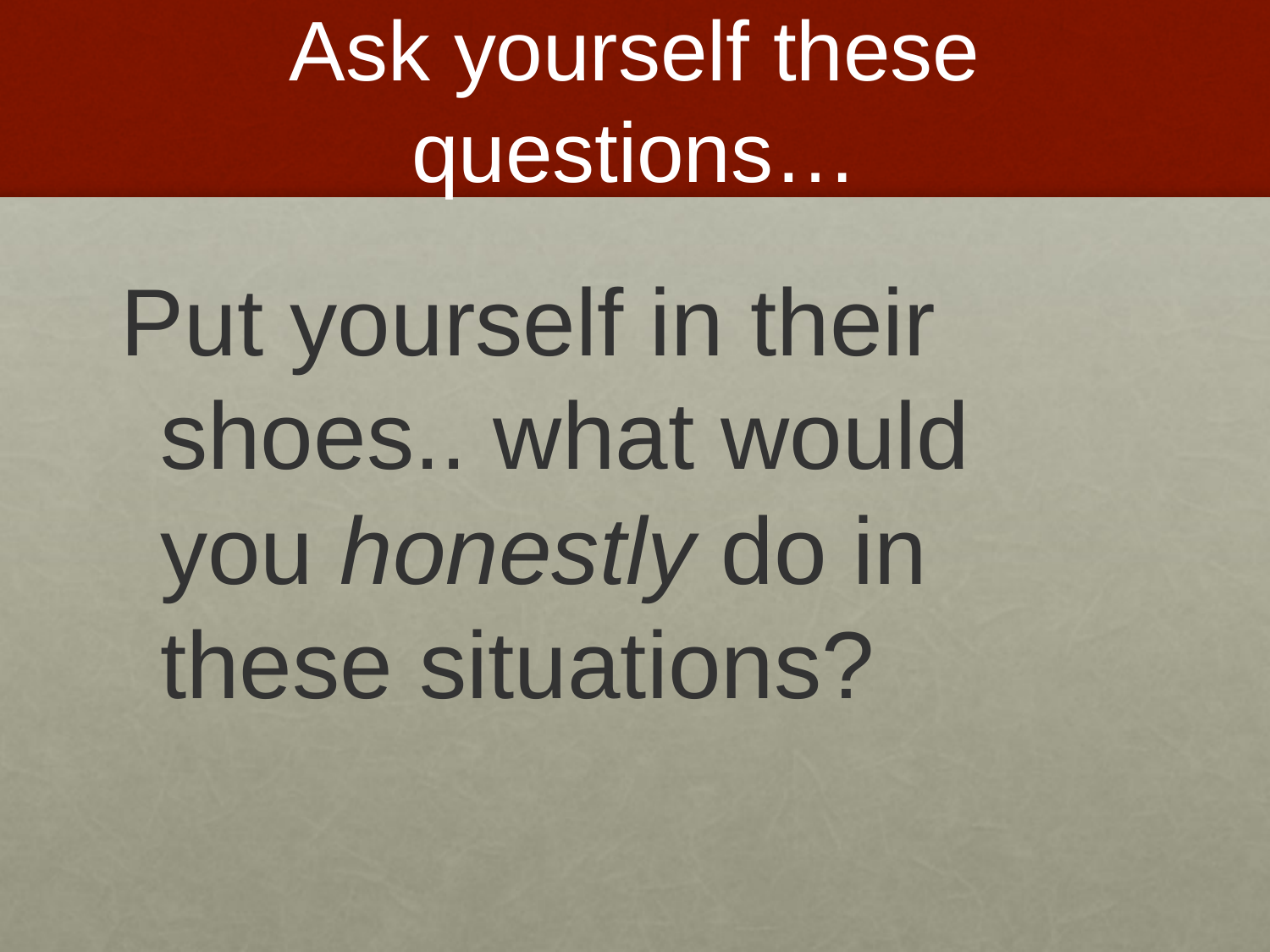

# Ask yourself these questions…
Put yourself in their shoes.. what would you honestly do in these situations?